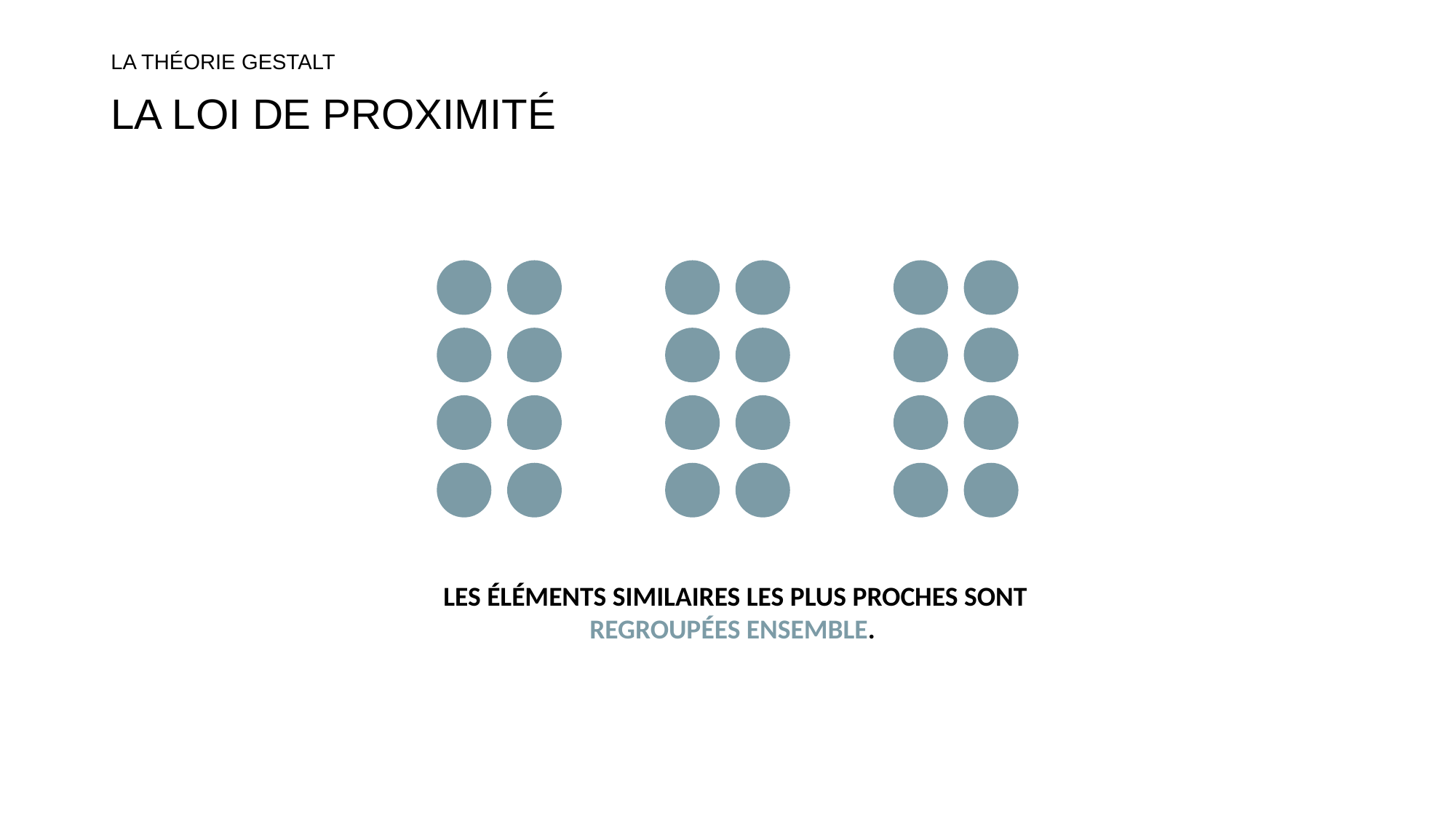

La théorie gestalt
# La loi de proximité

LES ÉLÉMENTS SIMILAIRES LES PLUS PROCHES SONT REGROUPÉES ENSEMBLE.